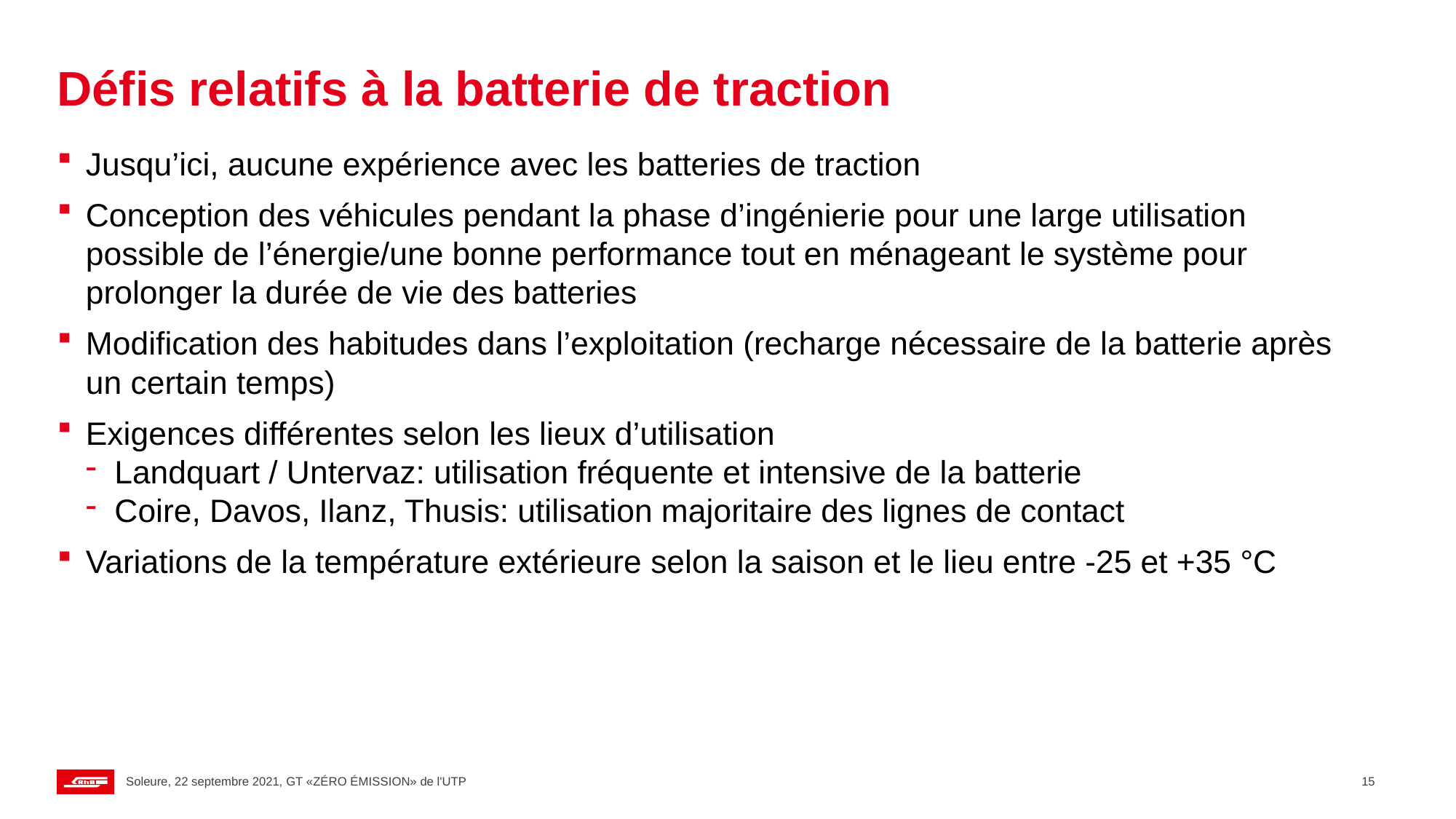

# Défis relatifs à la batterie de traction
Jusqu’ici, aucune expérience avec les batteries de traction
Conception des véhicules pendant la phase d’ingénierie pour une large utilisation possible de l’énergie/une bonne performance tout en ménageant le système pour prolonger la durée de vie des batteries
Modification des habitudes dans l’exploitation (recharge nécessaire de la batterie après un certain temps)
Exigences différentes selon les lieux d’utilisation
Landquart / Untervaz: utilisation fréquente et intensive de la batterie
Coire, Davos, Ilanz, Thusis: utilisation majoritaire des lignes de contact
Variations de la température extérieure selon la saison et le lieu entre -25 et +35 °C
Soleure, 22 septembre 2021, GT «ZÉRO ÉMISSION» de l'UTP
15